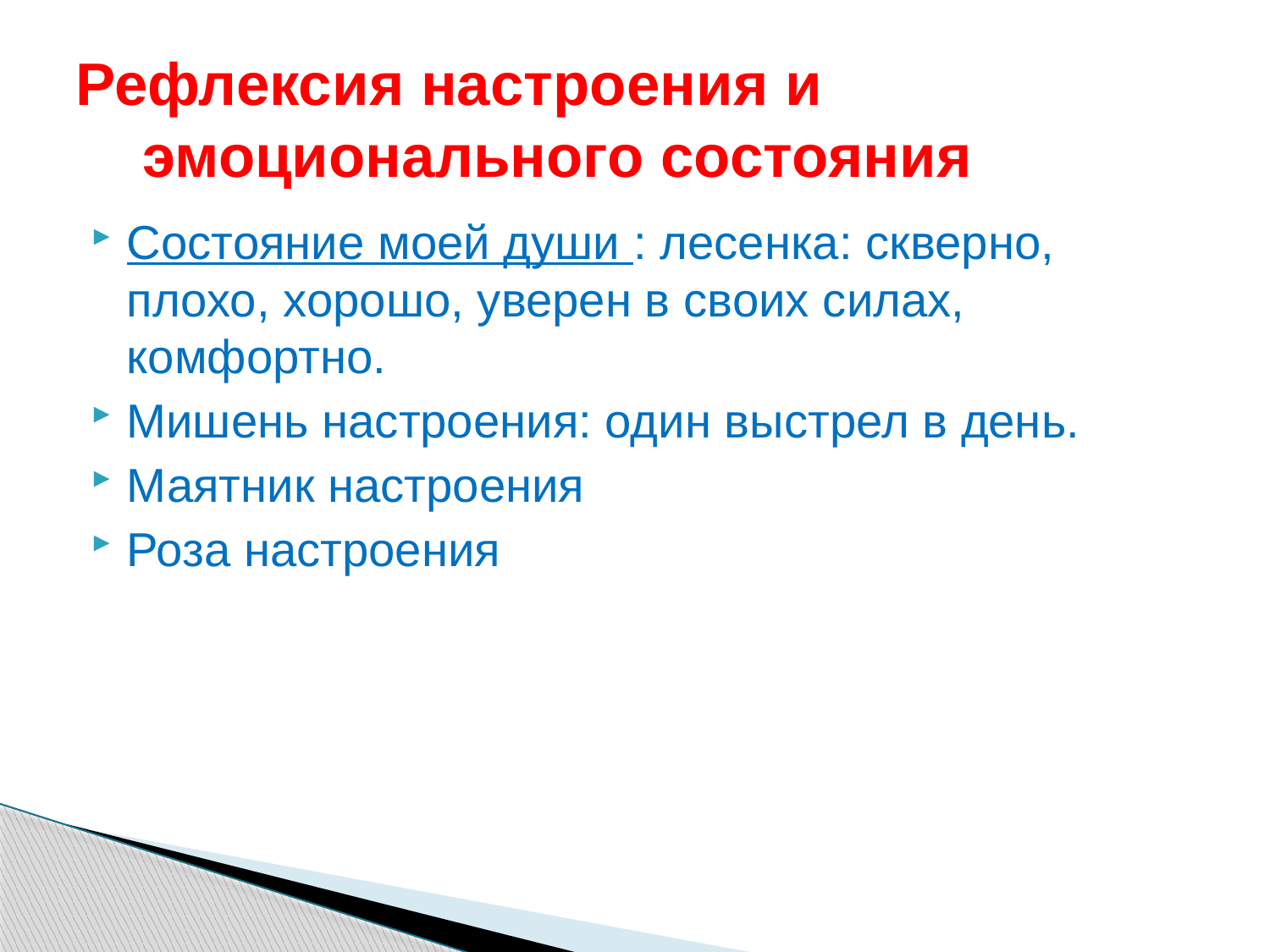

# Рефлексия настроения и эмоционального состояния
Состояние моей души : лесенка: скверно, плохо, хорошо, уверен в своих силах, комфортно.
Мишень настроения: один выстрел в день.
Маятник настроения
Роза настроения